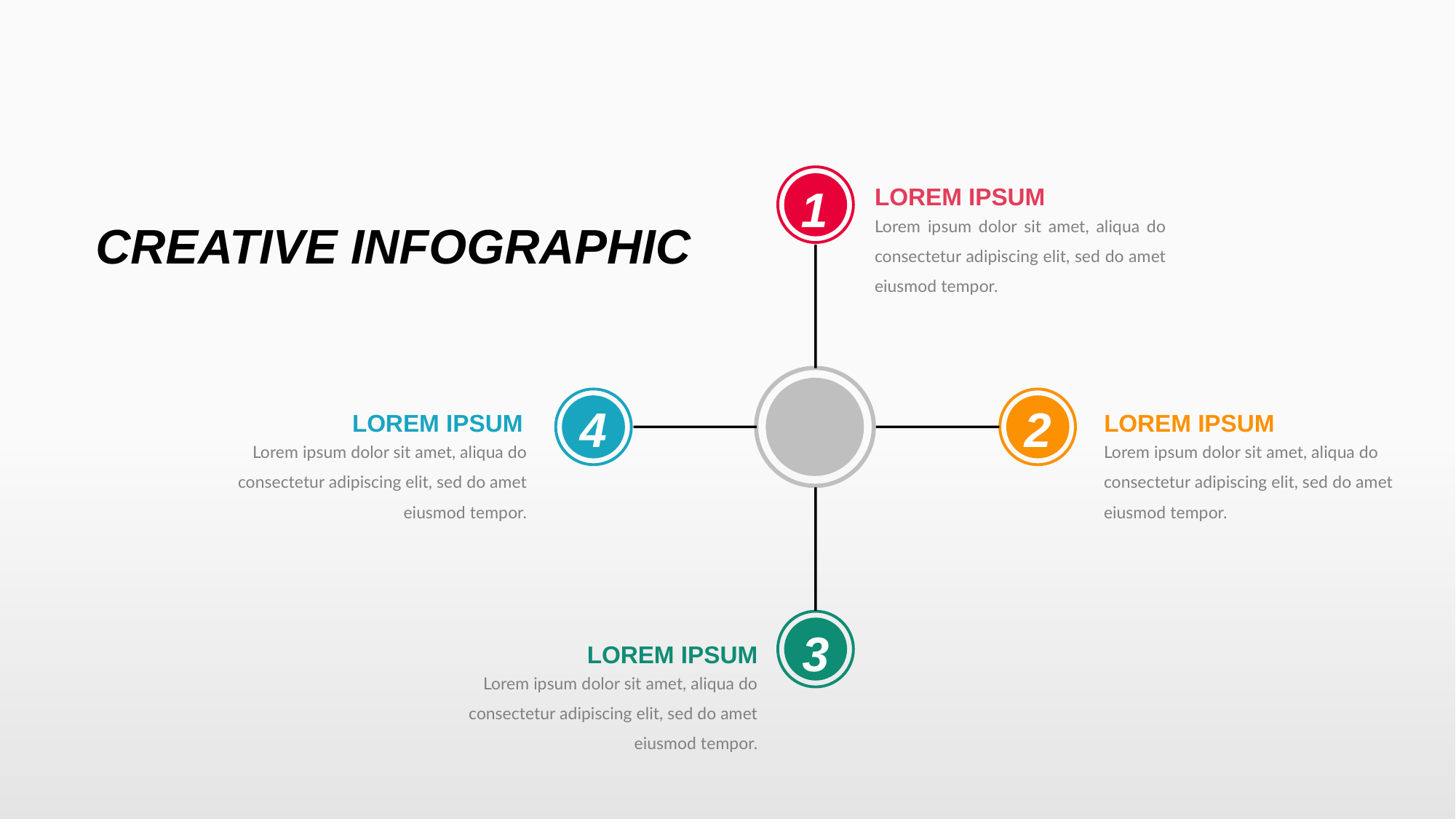

LOREM IPSUM

1
Lorem ipsum dolor sit amet, aliqua do consectetur adipiscing elit, sed do amet eiusmod tempor.
CREATIVE INFOGRAPHIC

LOREM IPSUM

LOREM IPSUM
4
2

Lorem ipsum dolor sit amet, aliqua do consectetur adipiscing elit, sed do amet eiusmod tempor.
Lorem ipsum dolor sit amet, aliqua do consectetur adipiscing elit, sed do amet eiusmod tempor.

3
LOREM IPSUM
Lorem ipsum dolor sit amet, aliqua do consectetur adipiscing elit, sed do amet eiusmod tempor.